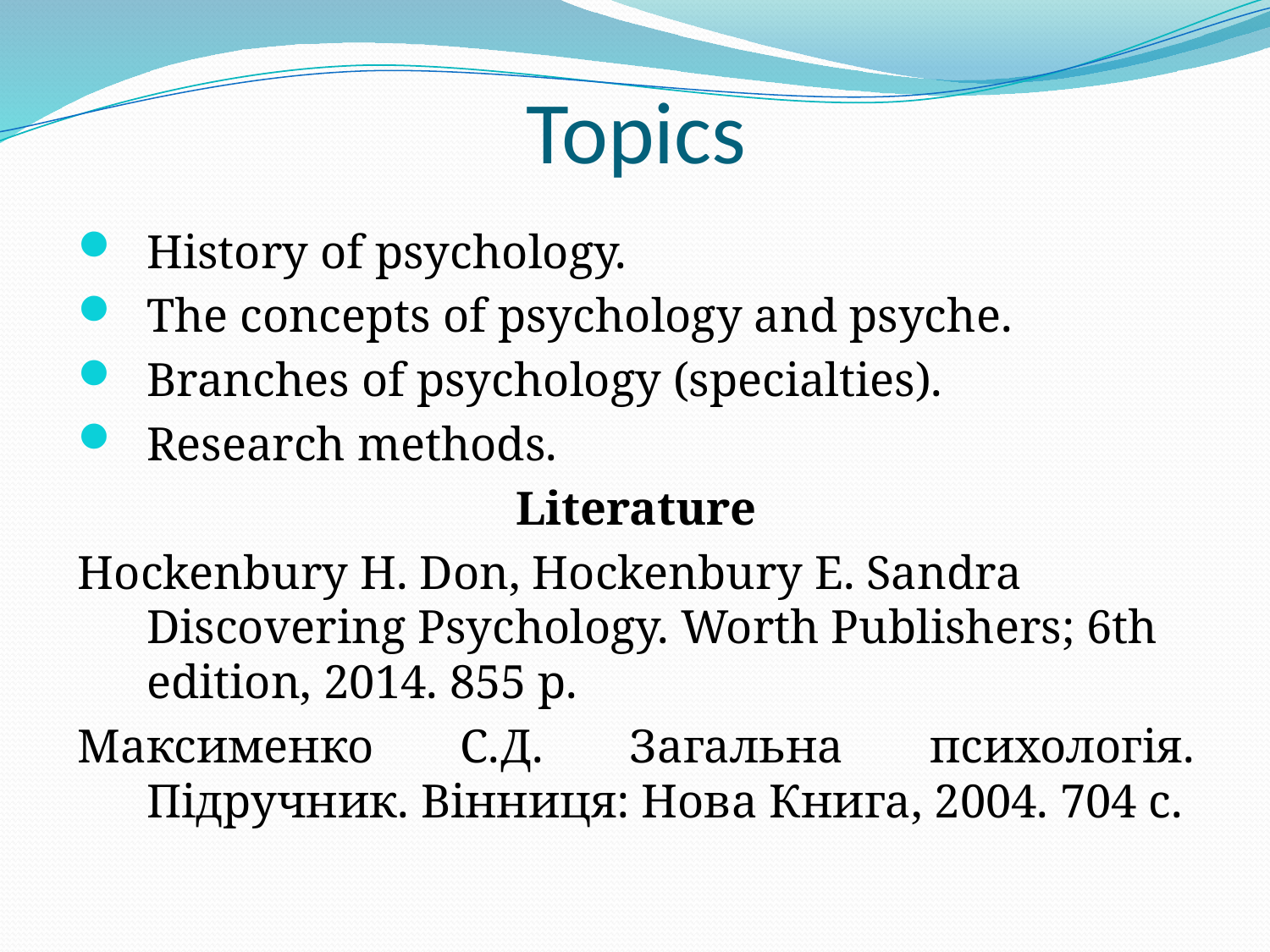

Topics
History of psychology.
The concepts of psychology and psyche.
Branches of psychology (specialties).
Research methods.
Literature
Hockenbury H. Don, Hockenbury E. Sandra Discovering Psychology. Worth Publishers; 6th edition, 2014. 855 p.
Максименко С.Д. Загальна психологія. Підручник. Вінниця: Нова Книга, 2004. 704 с.